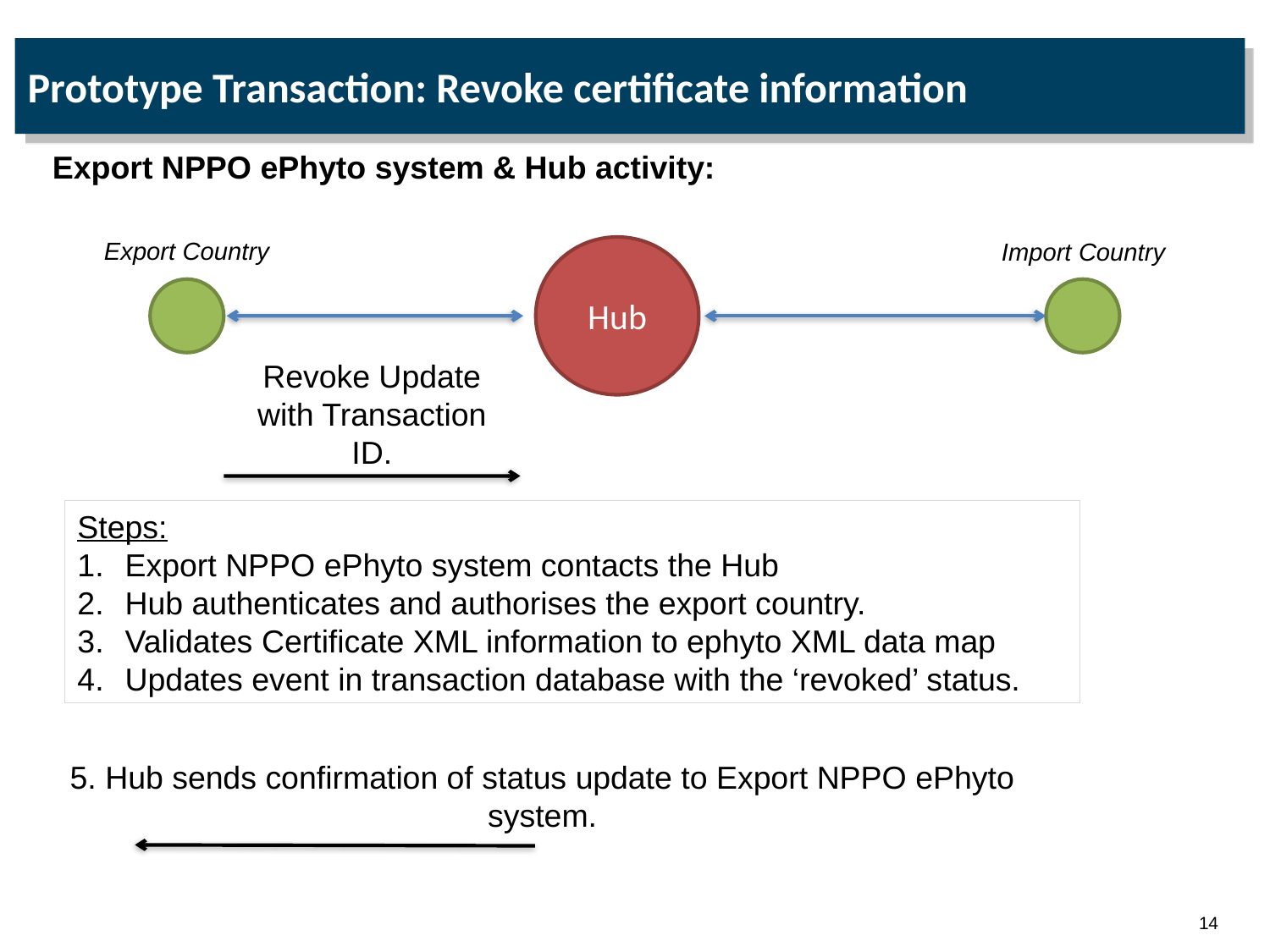

# Prototype Transaction: Revoke certificate information
Export NPPO ePhyto system & Hub activity:
Export Country
Import Country
Hub

Revoke Update with Transaction ID.
Steps:
Export NPPO ePhyto system contacts the Hub
Hub authenticates and authorises the export country.
Validates Certificate XML information to ephyto XML data map
Updates event in transaction database with the ‘revoked’ status.
5. Hub sends confirmation of status update to Export NPPO ePhyto system.